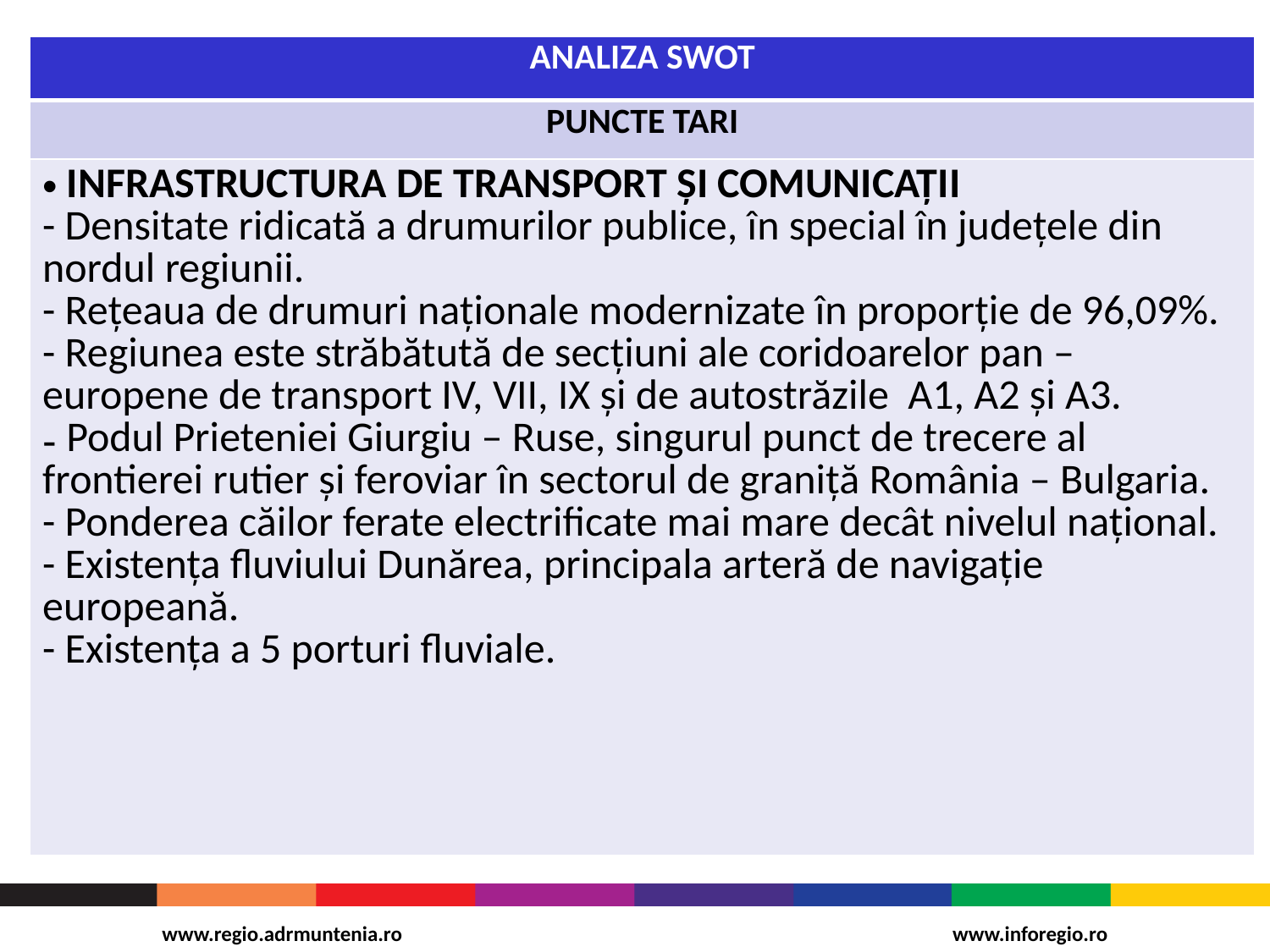

| ANALIZA SWOT |
| --- |
| PUNCTE TARI |
| INFRASTRUCTURA DE TRANSPORT ŞI COMUNICAŢII - Densitate ridicată a drumurilor publice, în special în judeţele din nordul regiunii. - Reţeaua de drumuri naţionale modernizate în proporţie de 96,09%. - Regiunea este străbătută de secţiuni ale coridoarelor pan – europene de transport IV, VII, IX şi de autostrăzile A1, A2 şi A3. Podul Prieteniei Giurgiu – Ruse, singurul punct de trecere al frontierei rutier şi feroviar în sectorul de graniţă România – Bulgaria. - Ponderea căilor ferate electrificate mai mare decât nivelul naţional. - Existenţa fluviului Dunărea, principala arteră de navigaţie europeană. - Existenţa a 5 porturi fluviale. |